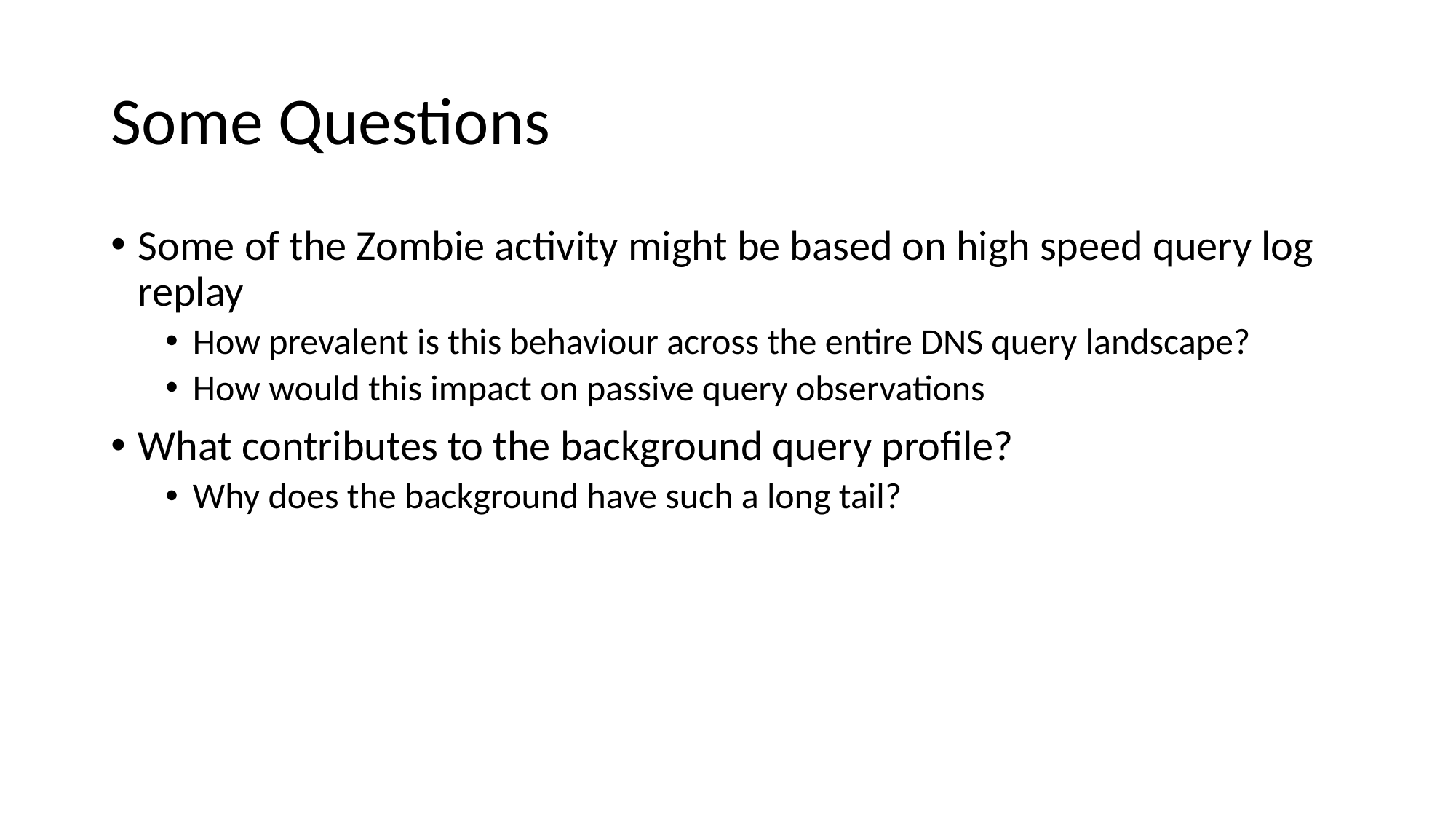

# Some Questions
Some of the Zombie activity might be based on high speed query log replay
How prevalent is this behaviour across the entire DNS query landscape?
How would this impact on passive query observations
What contributes to the background query profile?
Why does the background have such a long tail?